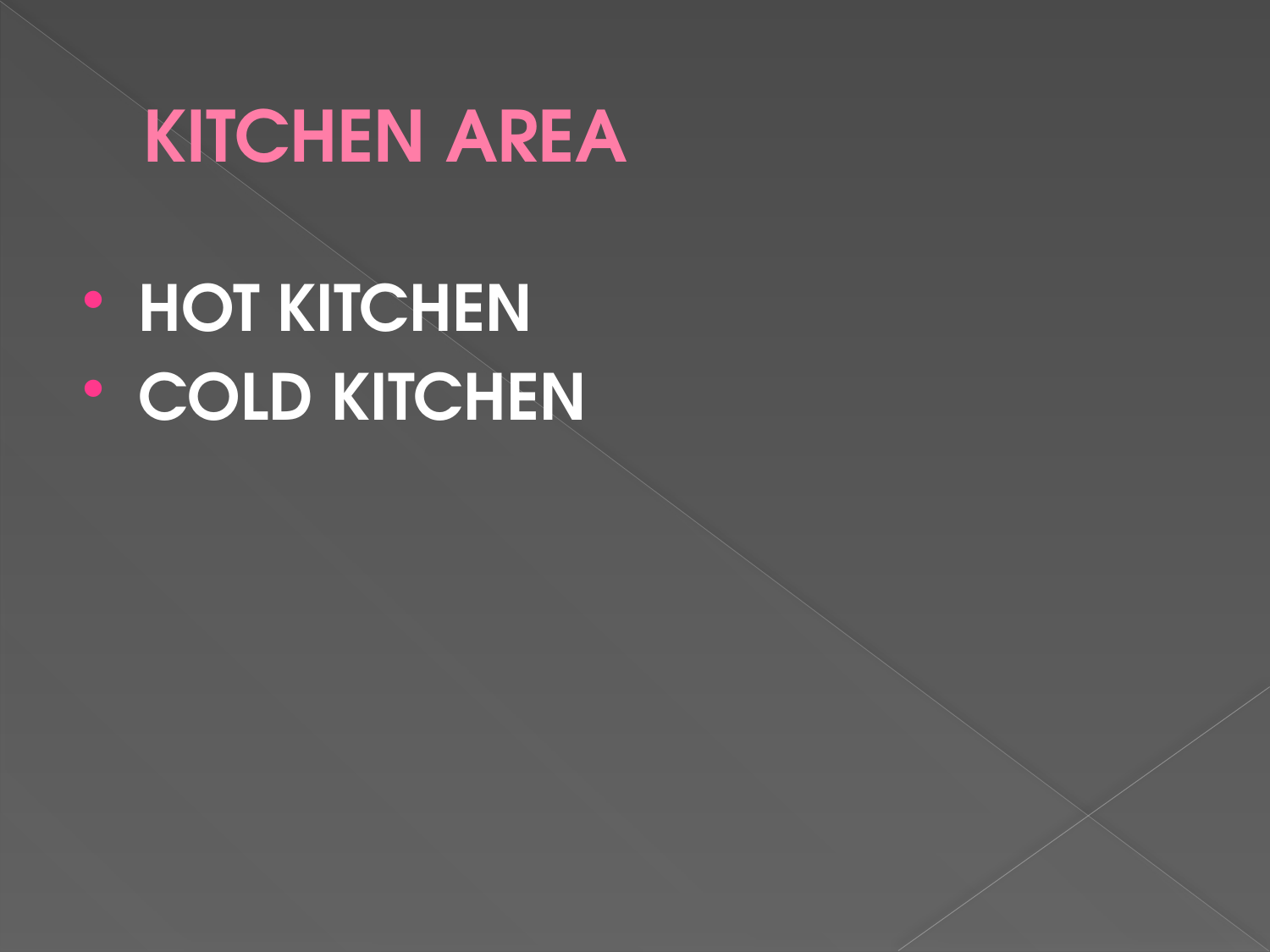

# KITCHEN AREA
HOT KITCHEN
COLD KITCHEN